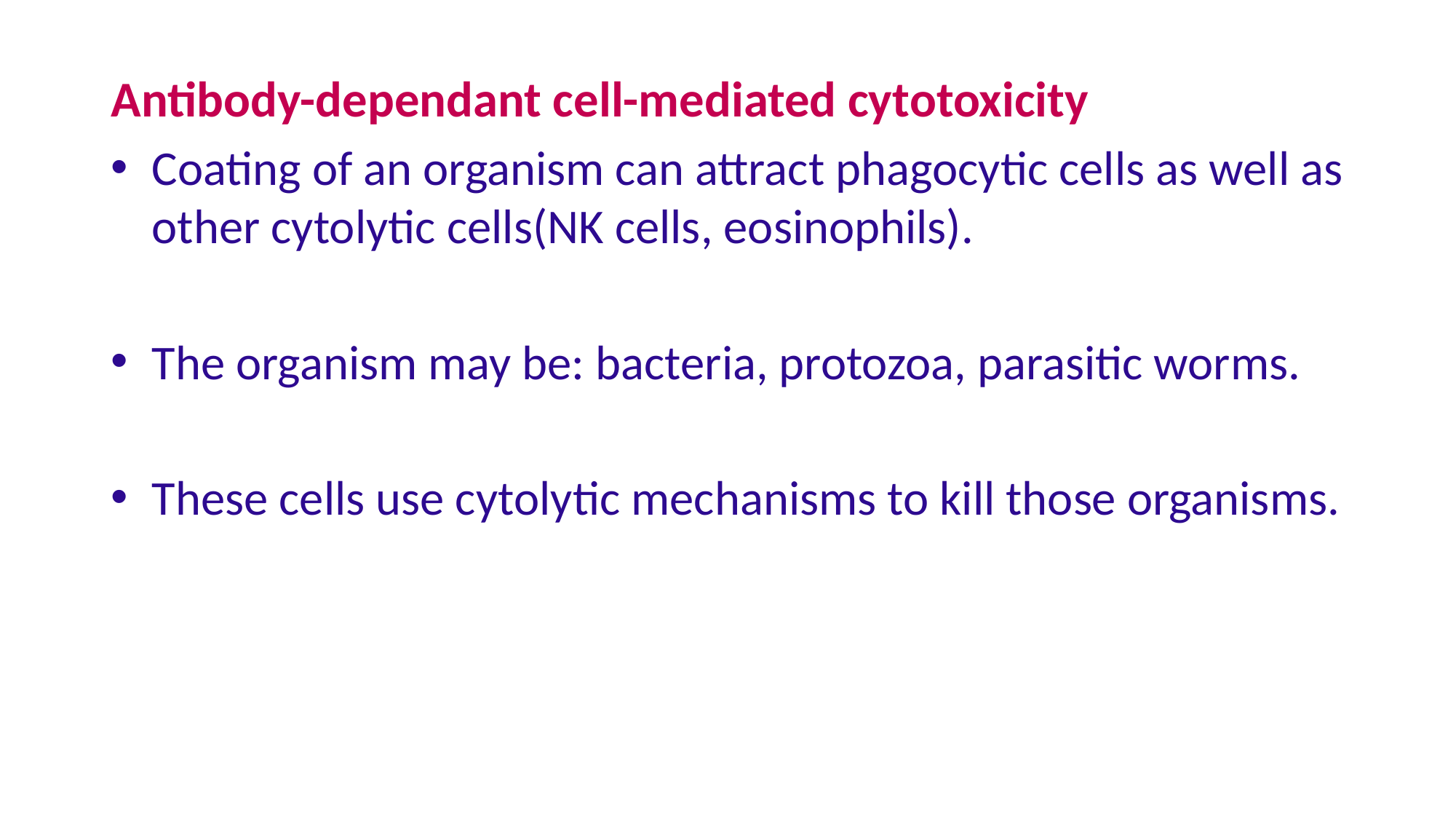

Antibody-dependant cell-mediated cytotoxicity
Coating of an organism can attract phagocytic cells as well as other cytolytic cells(NK cells, eosinophils).

The organism may be: bacteria, protozoa, parasitic worms.

These cells use cytolytic mechanisms to kill those organisms.